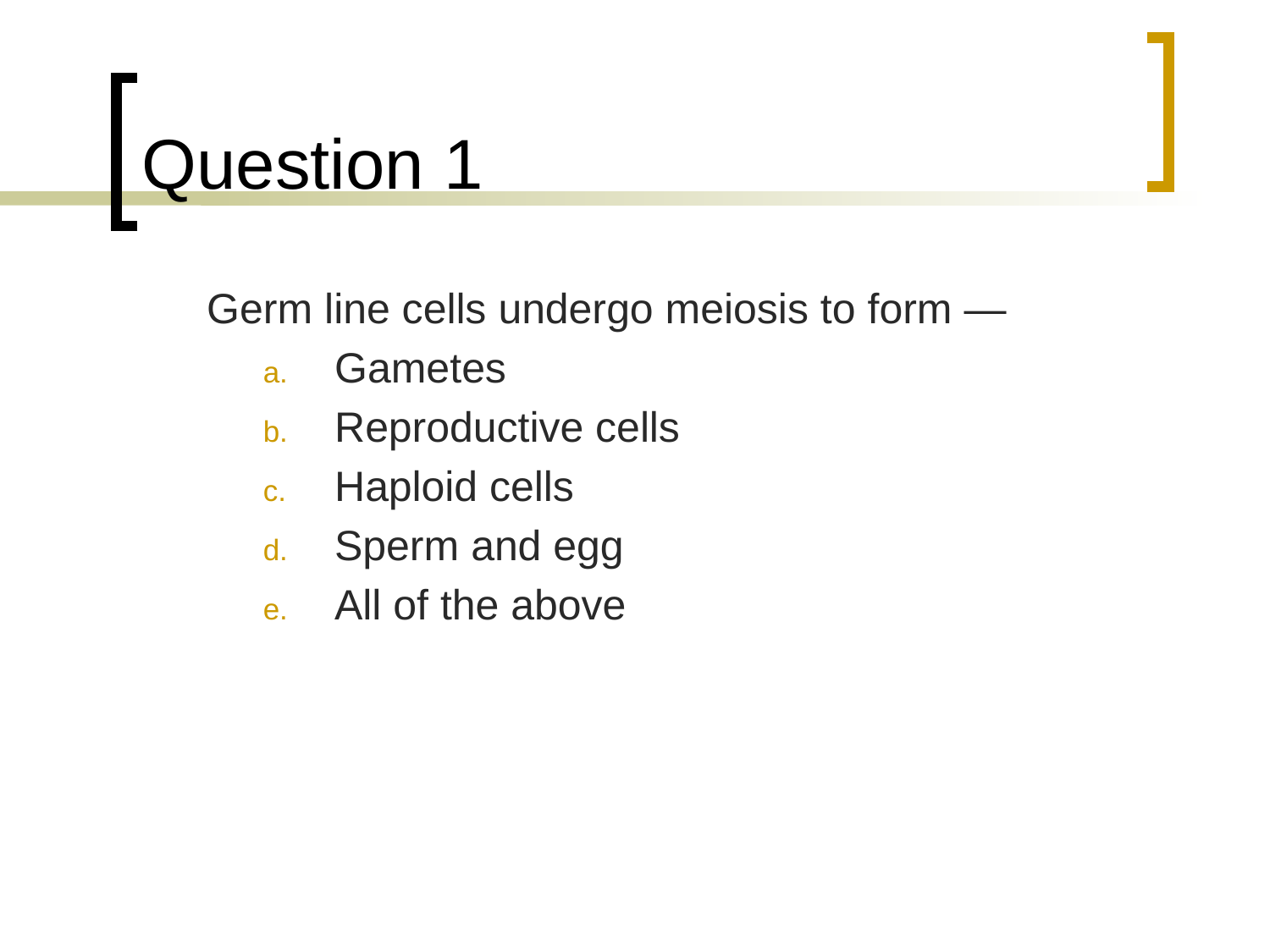

# Question 1
	Germ line cells undergo meiosis to form —
Gametes
Reproductive cells
Haploid cells
Sperm and egg
All of the above